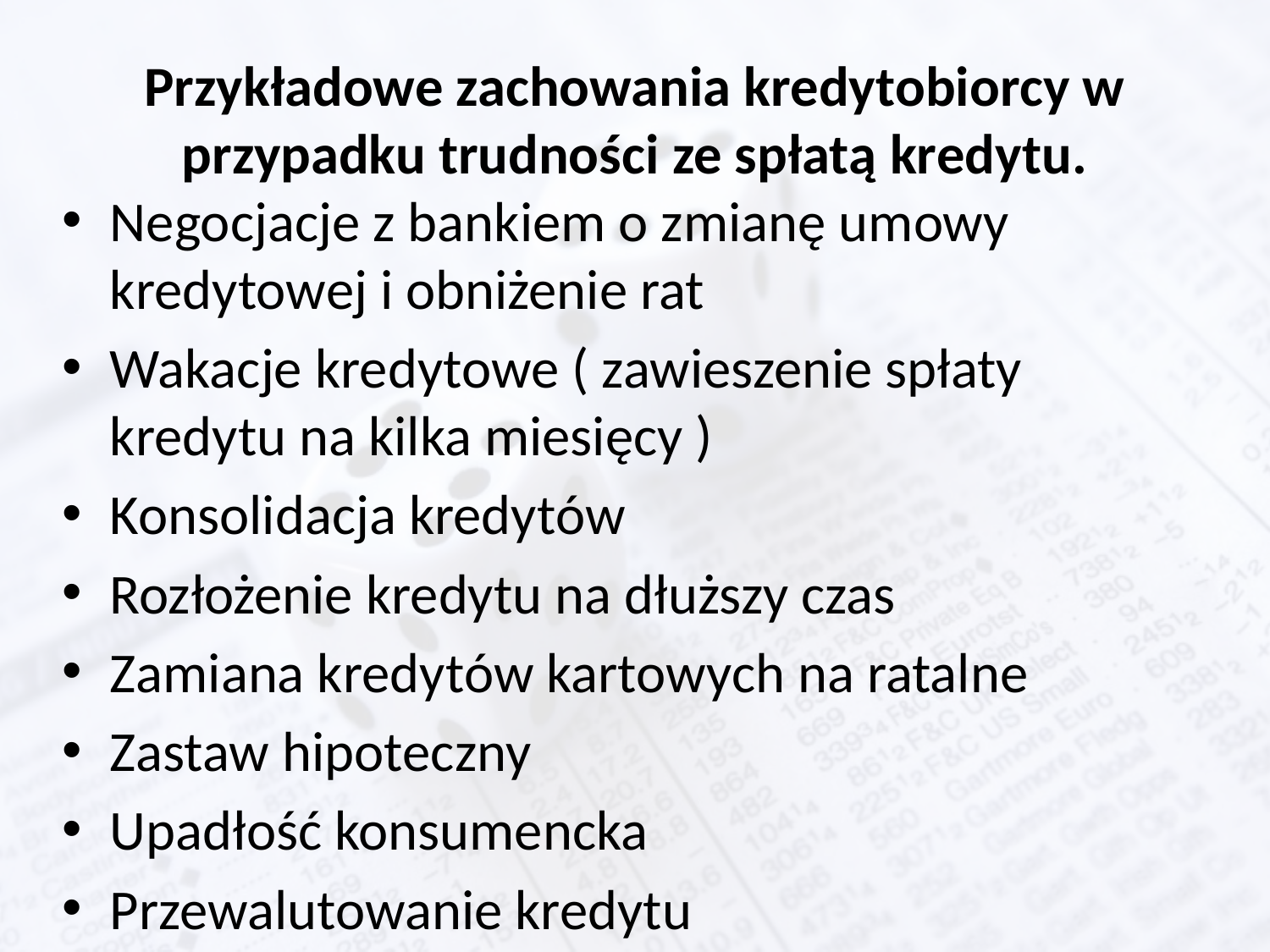

# Przykładowe zachowania kredytobiorcy w przypadku trudności ze spłatą kredytu.
Negocjacje z bankiem o zmianę umowy kredytowej i obniżenie rat
Wakacje kredytowe ( zawieszenie spłaty kredytu na kilka miesięcy )
Konsolidacja kredytów
Rozłożenie kredytu na dłuższy czas
Zamiana kredytów kartowych na ratalne
Zastaw hipoteczny
Upadłość konsumencka
Przewalutowanie kredytu